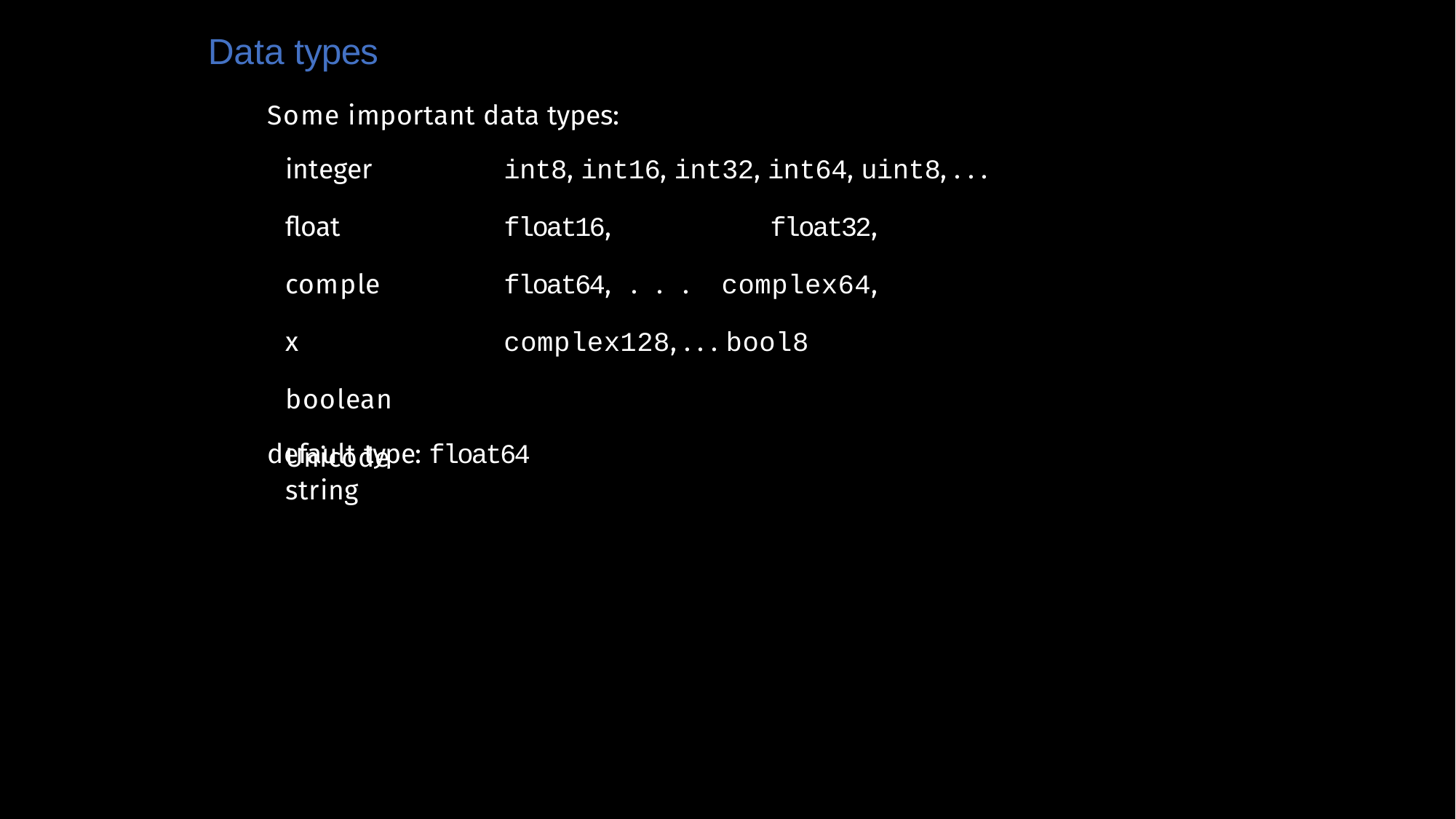

# Data types
Some important data types:
integer
float  complex  boolean
Unicode string
int8, int16, int32, int64, uint8, . . .
float16, float32, float64, . . .  complex64, complex128, . . .  bool8
default type: float64